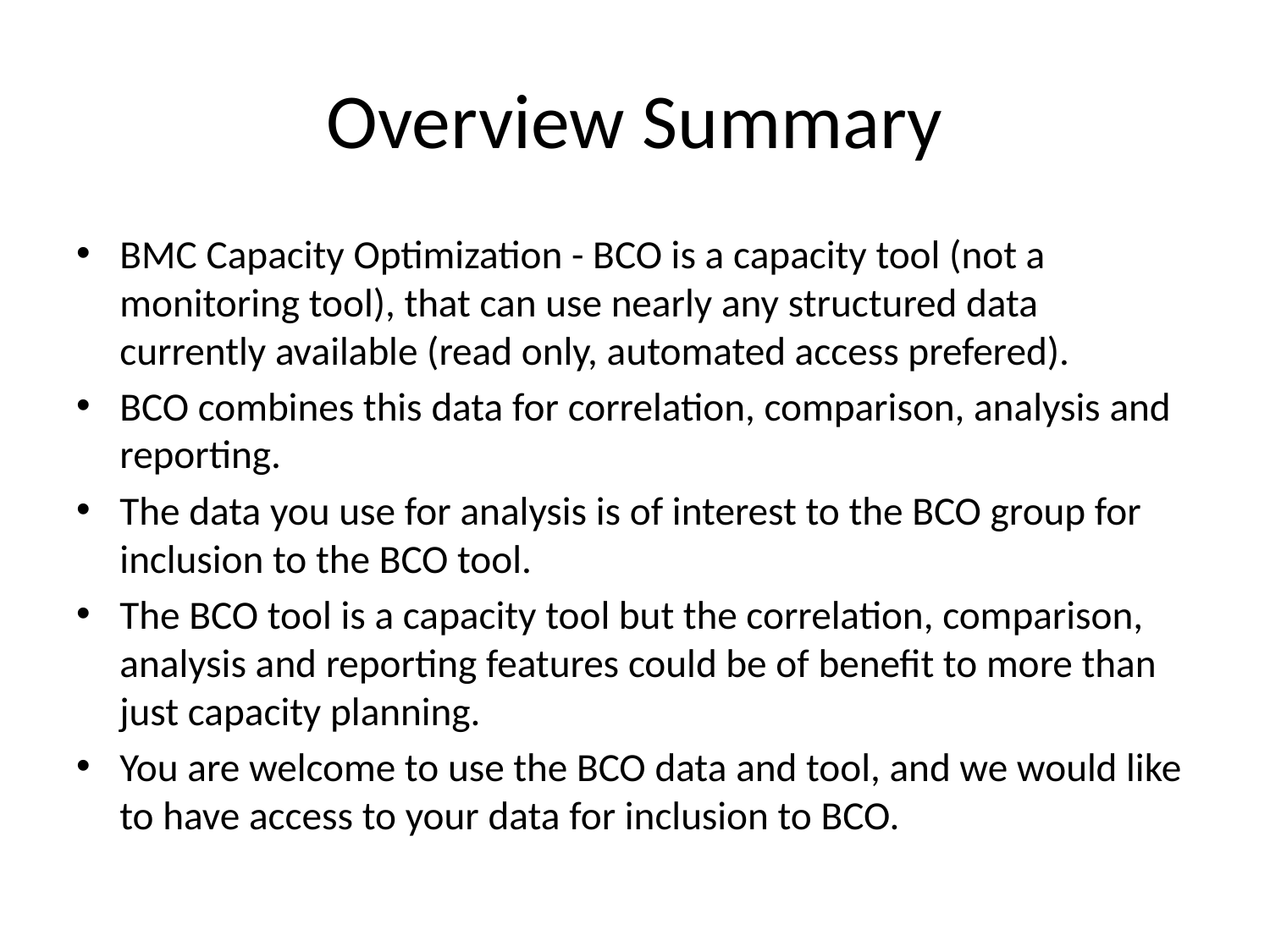

# Overview Summary
BMC Capacity Optimization - BCO is a capacity tool (not a monitoring tool), that can use nearly any structured data currently available (read only, automated access prefered).
BCO combines this data for correlation, comparison, analysis and reporting.
The data you use for analysis is of interest to the BCO group for inclusion to the BCO tool.
The BCO tool is a capacity tool but the correlation, comparison, analysis and reporting features could be of benefit to more than just capacity planning.
You are welcome to use the BCO data and tool, and we would like to have access to your data for inclusion to BCO.